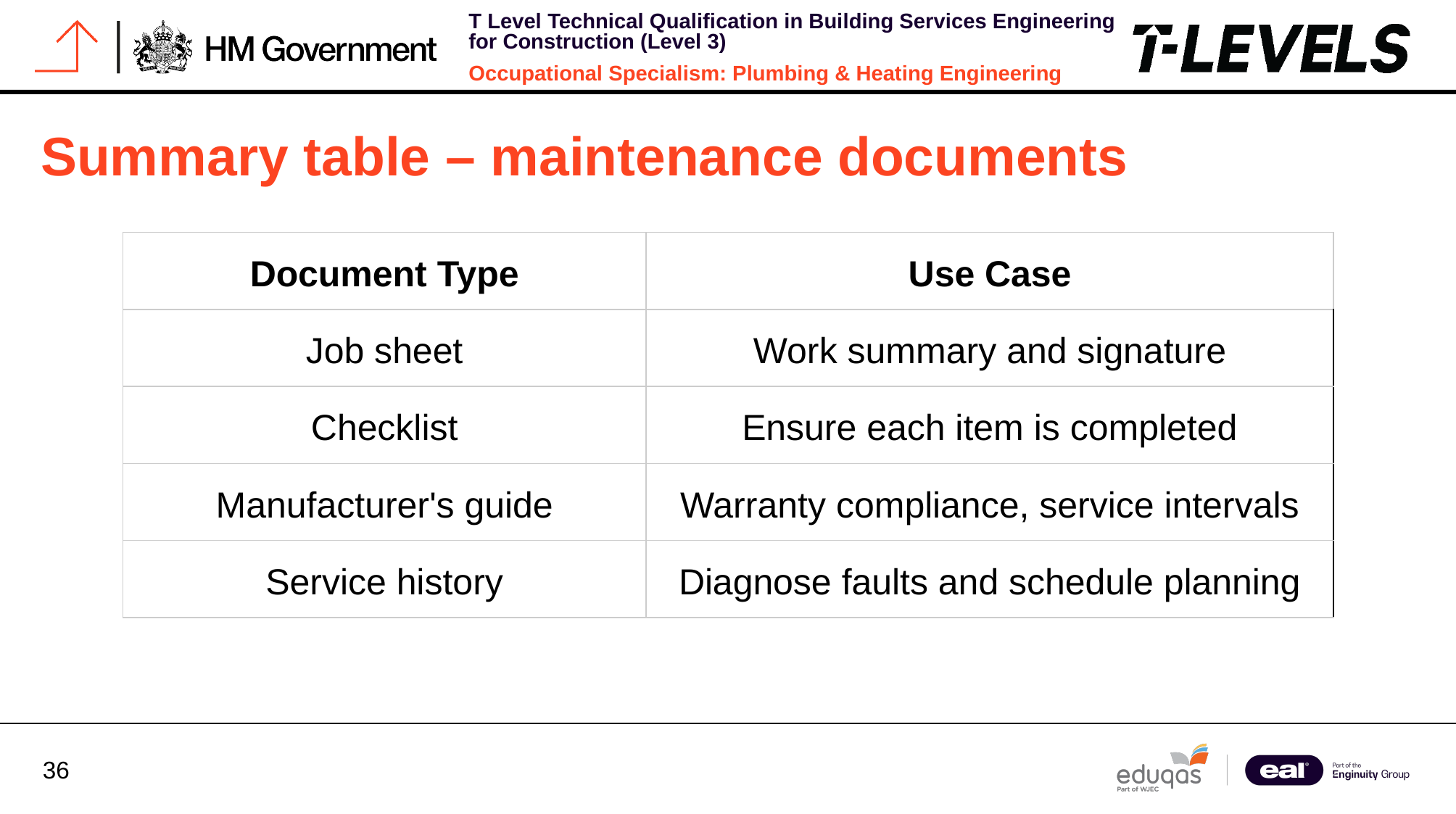

# Summary table – maintenance documents
| Document Type | Use Case |
| --- | --- |
| Job sheet | Work summary and signature |
| Checklist | Ensure each item is completed |
| Manufacturer's guide | Warranty compliance, service intervals |
| Service history | Diagnose faults and schedule planning |